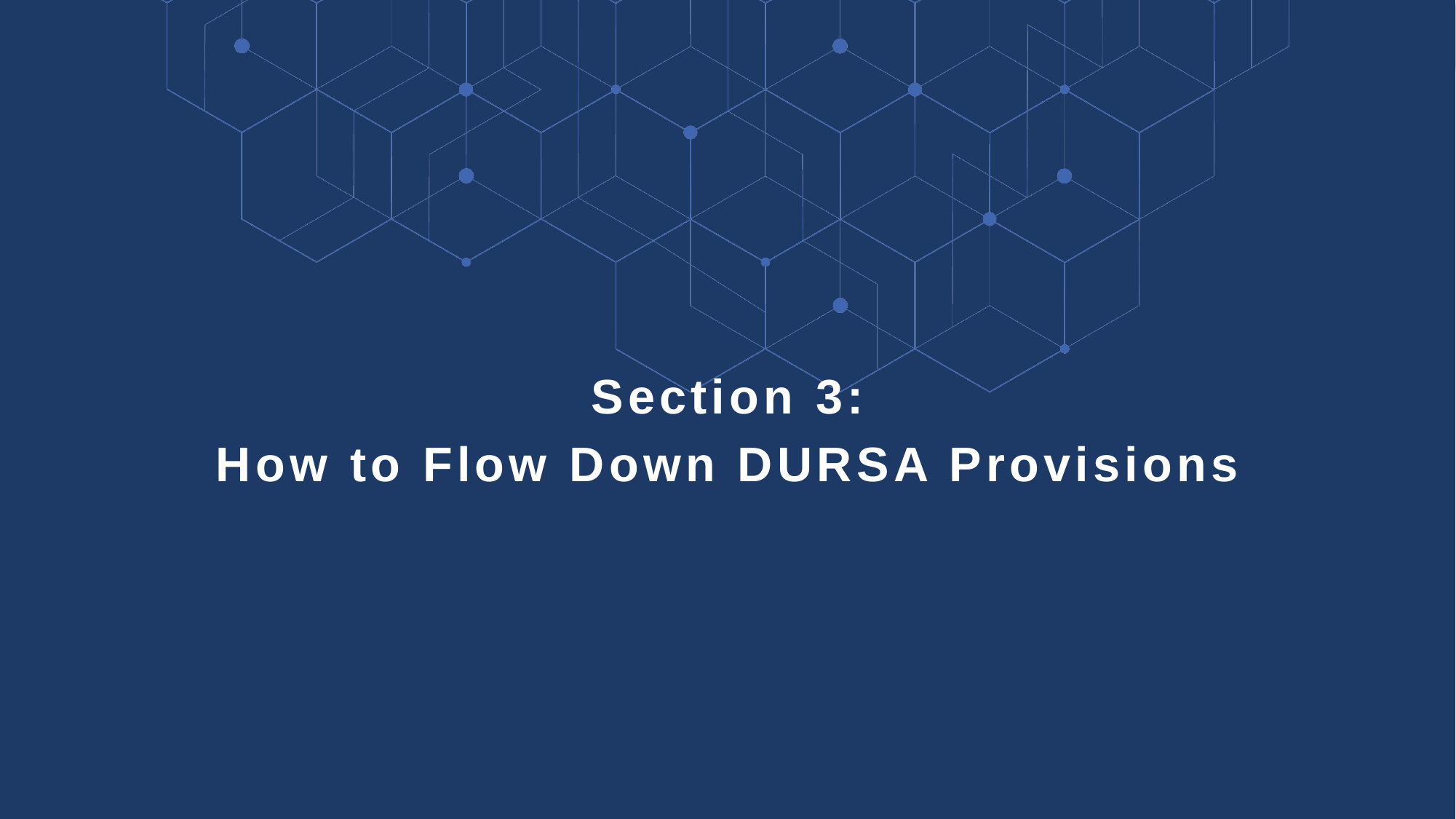

Section 3:
How to Flow Down DURSA Provisions